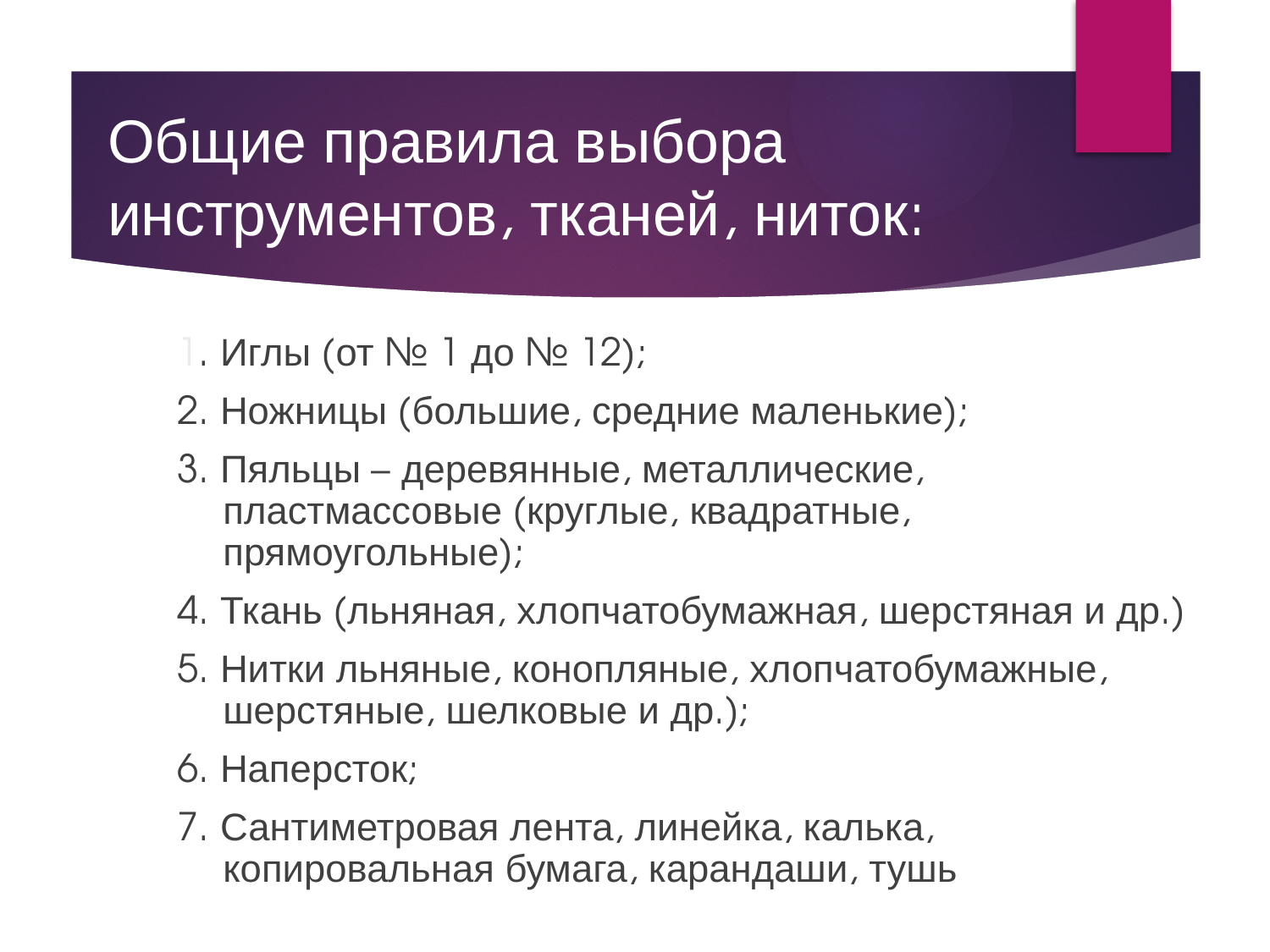

# Общие правила выбора инструментов, тканей, ниток:
1. Иглы (от № 1 до № 12);
2. Ножницы (большие, средние маленькие);
3. Пяльцы – деревянные, металлические, пластмассовые (круглые, квадратные, прямоугольные);
4. Ткань (льняная, хлопчатобумажная, шерстяная и др.)
5. Нитки льняные, конопляные, хлопчатобумажные, шерстяные, шелковые и др.);
6. Наперсток;
7. Сантиметровая лента, линейка, калька, копировальная бумага, карандаши, тушь